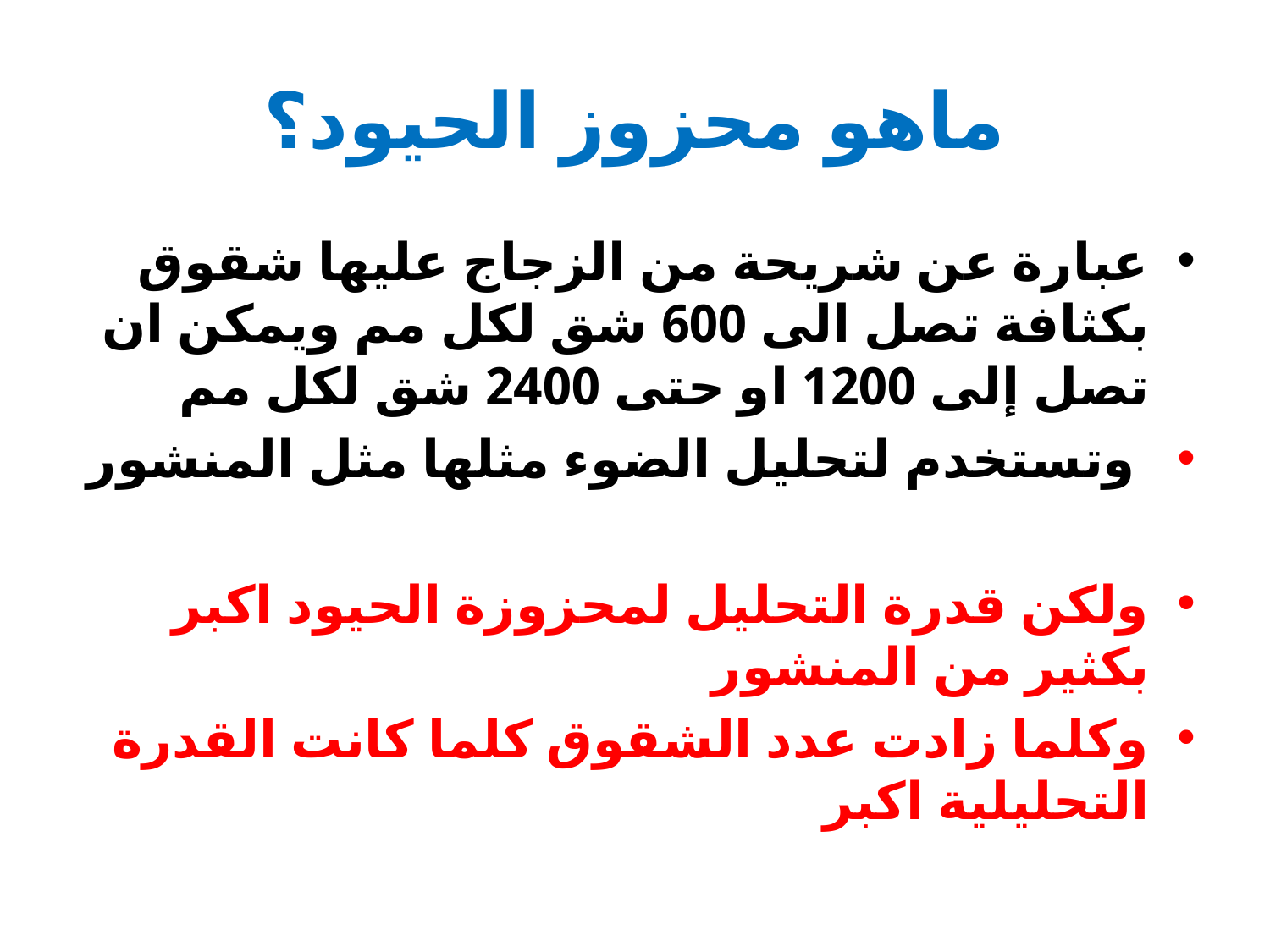

# ماهو محزوز الحيود؟
عبارة عن شريحة من الزجاج عليها شقوق بكثافة تصل الى 600 شق لكل مم ويمكن ان تصل إلى 1200 او حتى 2400 شق لكل مم
 وتستخدم لتحليل الضوء مثلها مثل المنشور

ولكن قدرة التحليل لمحزوزة الحيود اكبر بكثير من المنشور
وكلما زادت عدد الشقوق كلما كانت القدرة التحليلية اكبر